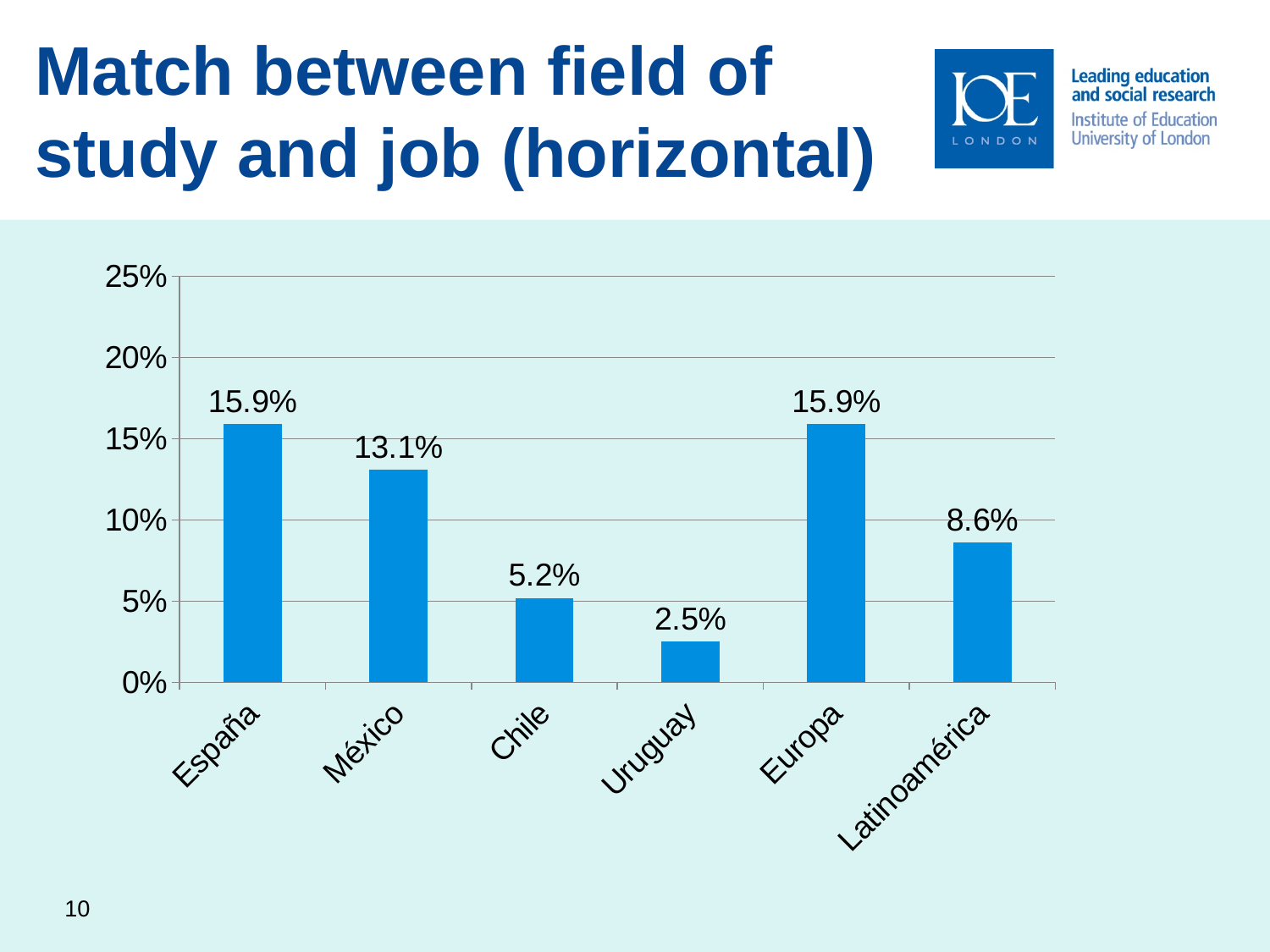

# Match between field of study and job (horizontal)

### Chart

| Category |  |
|---|---|
| España | 0.15900000000000045 |
| México | 0.131 |
| Chile | 0.05200000000000003 |
| Uruguay | 0.025 |
| Europa | 0.15900000000000045 |
| Latinoamérica | 0.08600000000000002 |
10